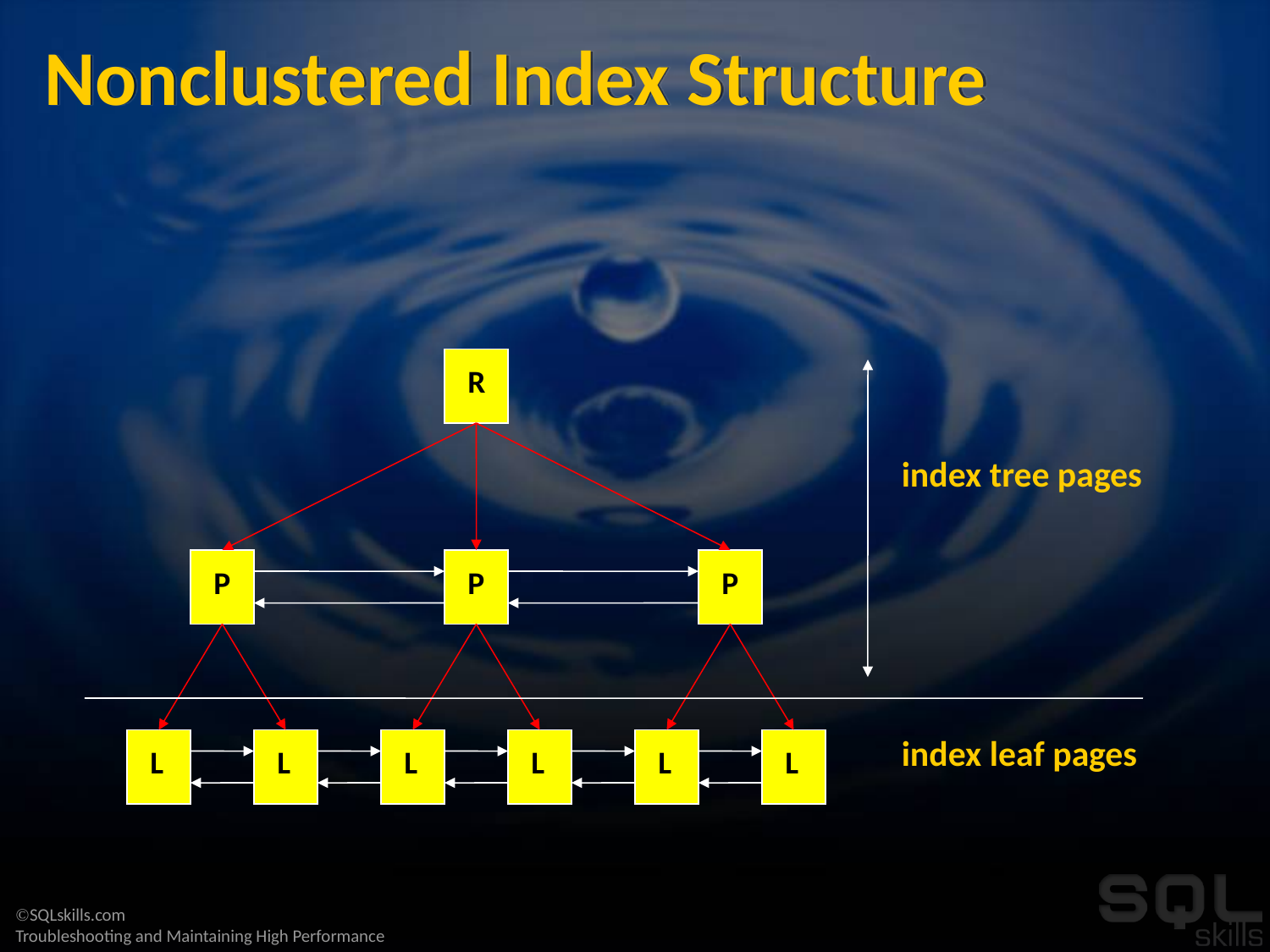

# Nonclustered Index Structure

R

P

P

P

L

L

L

L

L

L
index leaf pages

index tree pages